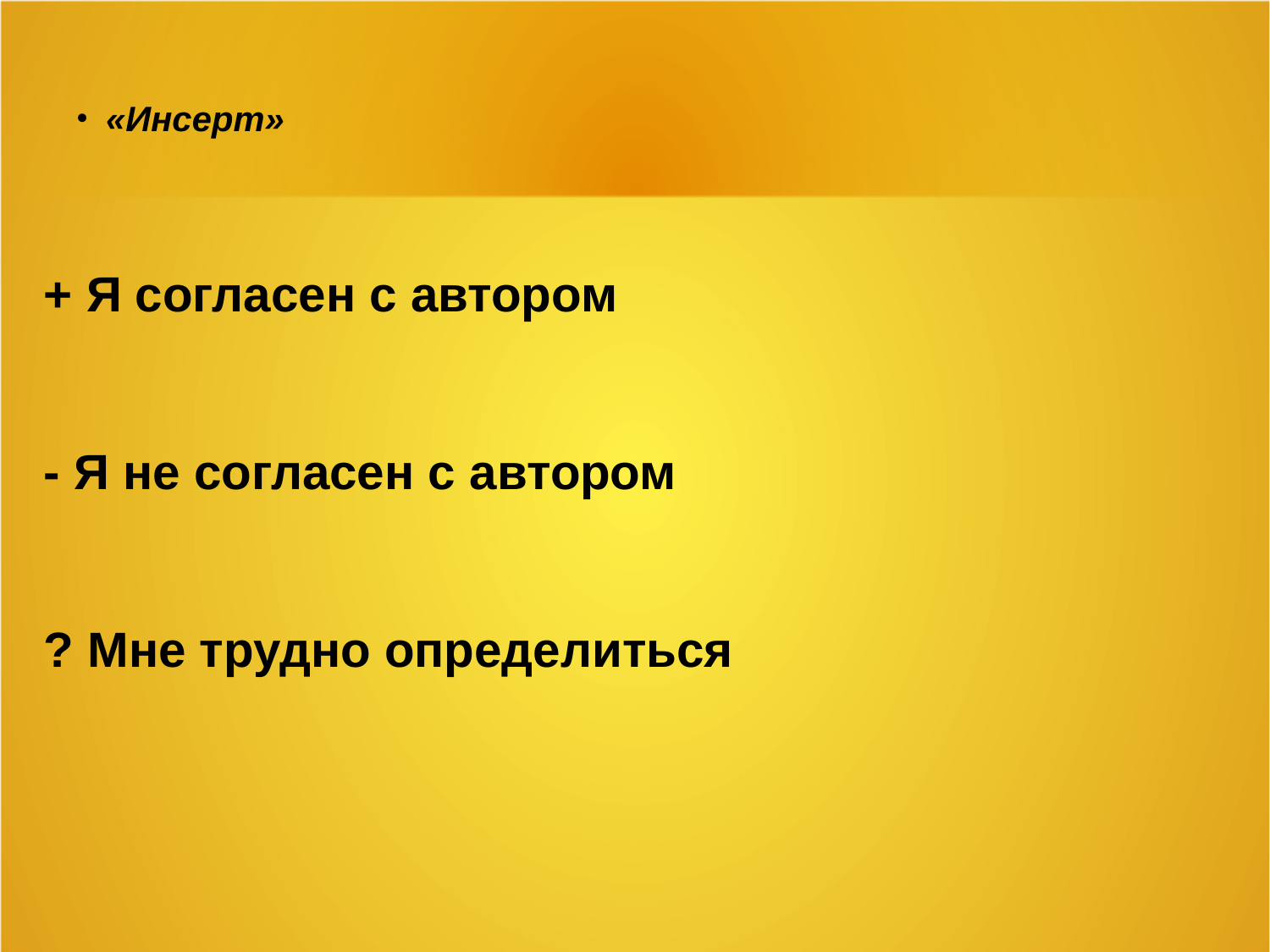

«Инсерт»

+ Я согласен с автором

- Я не согласен с автором

? Мне трудно определиться